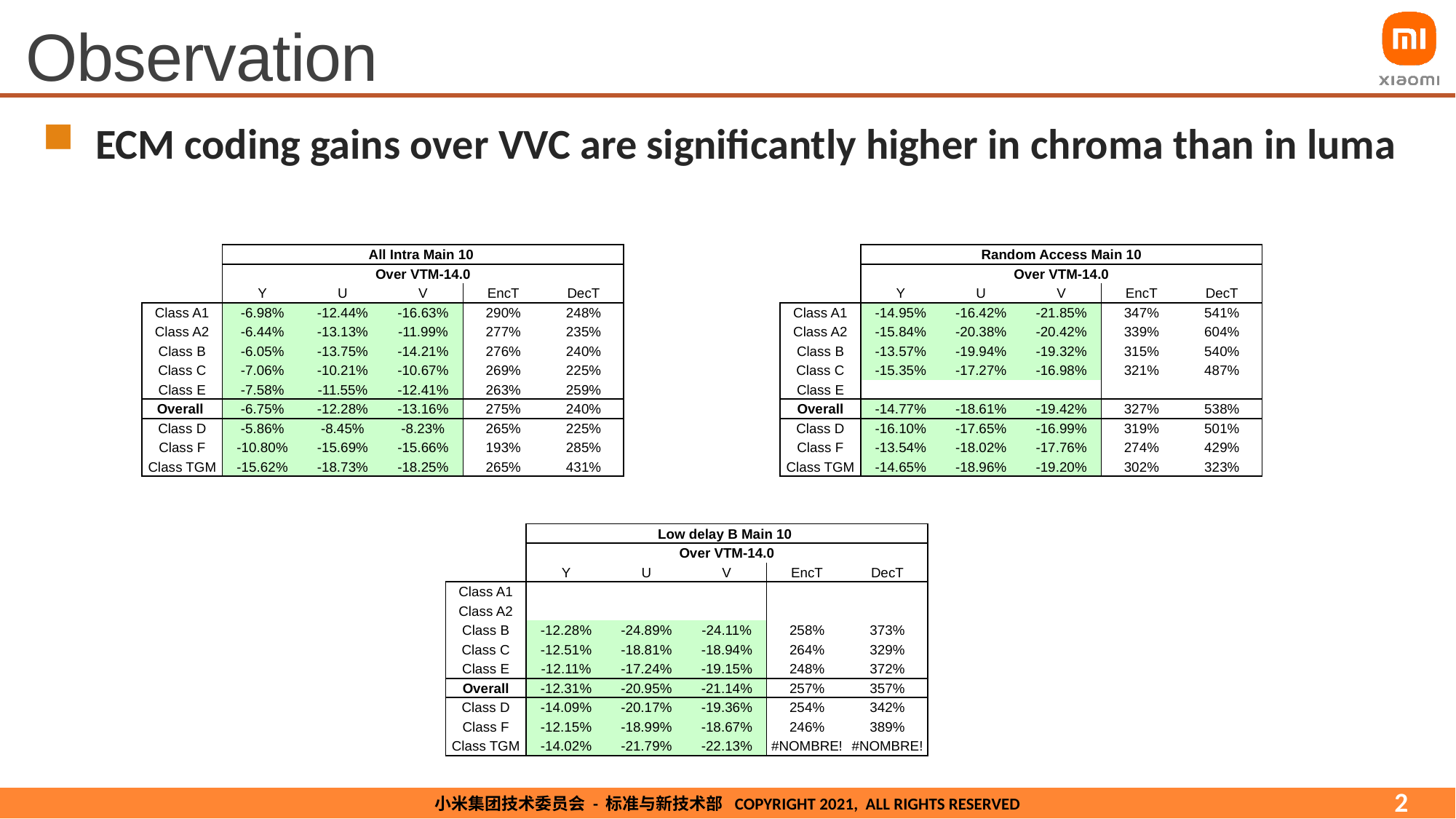

# Observation
ECM coding gains over VVC are significantly higher in chroma than in luma
|  | All Intra Main 10 |  |  |  |  |
| --- | --- | --- | --- | --- | --- |
|  | Over VTM-14.0 |  |  |  |  |
|  | Y | U | V | EncT | DecT |
| Class A1 | -6.98% | -12.44% | -16.63% | 290% | 248% |
| Class A2 | -6.44% | -13.13% | -11.99% | 277% | 235% |
| Class B | -6.05% | -13.75% | -14.21% | 276% | 240% |
| Class C | -7.06% | -10.21% | -10.67% | 269% | 225% |
| Class E | -7.58% | -11.55% | -12.41% | 263% | 259% |
| Overall | -6.75% | -12.28% | -13.16% | 275% | 240% |
| Class D | -5.86% | -8.45% | -8.23% | 265% | 225% |
| Class F | -10.80% | -15.69% | -15.66% | 193% | 285% |
| Class TGM | -15.62% | -18.73% | -18.25% | 265% | 431% |
|  | Random Access Main 10 |  |  |  |  |
| --- | --- | --- | --- | --- | --- |
|  | Over VTM-14.0 |  |  |  |  |
|  | Y | U | V | EncT | DecT |
| Class A1 | -14.95% | -16.42% | -21.85% | 347% | 541% |
| Class A2 | -15.84% | -20.38% | -20.42% | 339% | 604% |
| Class B | -13.57% | -19.94% | -19.32% | 315% | 540% |
| Class C | -15.35% | -17.27% | -16.98% | 321% | 487% |
| Class E |  |  |  |  |  |
| Overall | -14.77% | -18.61% | -19.42% | 327% | 538% |
| Class D | -16.10% | -17.65% | -16.99% | 319% | 501% |
| Class F | -13.54% | -18.02% | -17.76% | 274% | 429% |
| Class TGM | -14.65% | -18.96% | -19.20% | 302% | 323% |
|  | Low delay B Main 10 |  |  |  |  |
| --- | --- | --- | --- | --- | --- |
|  | Over VTM-14.0 |  |  |  |  |
|  | Y | U | V | EncT | DecT |
| Class A1 |  |  |  |  |  |
| Class A2 |  |  |  |  |  |
| Class B | -12.28% | -24.89% | -24.11% | 258% | 373% |
| Class C | -12.51% | -18.81% | -18.94% | 264% | 329% |
| Class E | -12.11% | -17.24% | -19.15% | 248% | 372% |
| Overall | -12.31% | -20.95% | -21.14% | 257% | 357% |
| Class D | -14.09% | -20.17% | -19.36% | 254% | 342% |
| Class F | -12.15% | -18.99% | -18.67% | 246% | 389% |
| Class TGM | -14.02% | -21.79% | -22.13% | #NOMBRE! | #NOMBRE! |
2